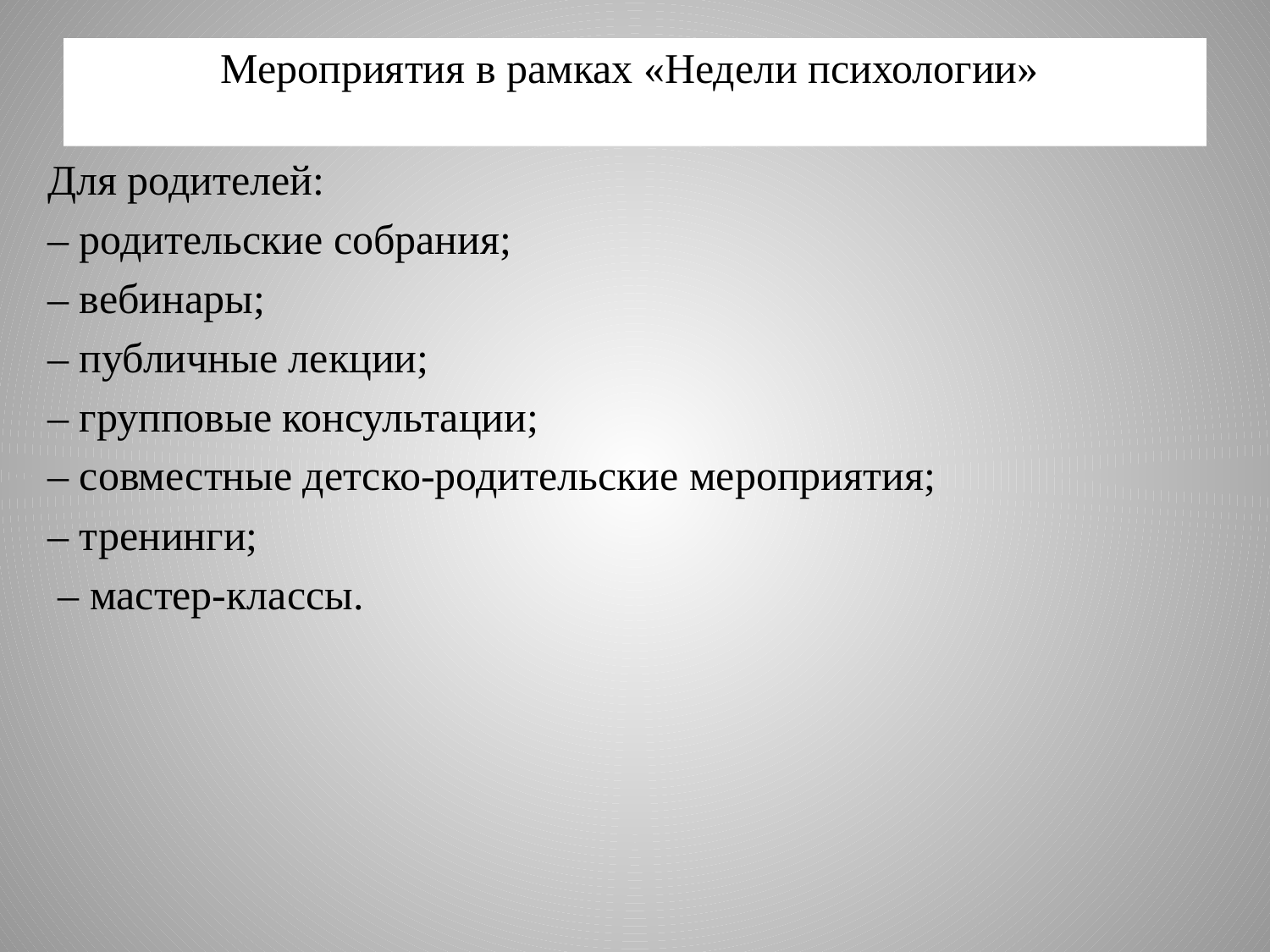

# Мероприятия в рамках «Недели психологии»
Для родителей:
– родительские собрания;
– вебинары;
– публичные лекции;
– групповые консультации;
– совместные детско-родительские мероприятия;
– тренинги;
 – мастер-классы.